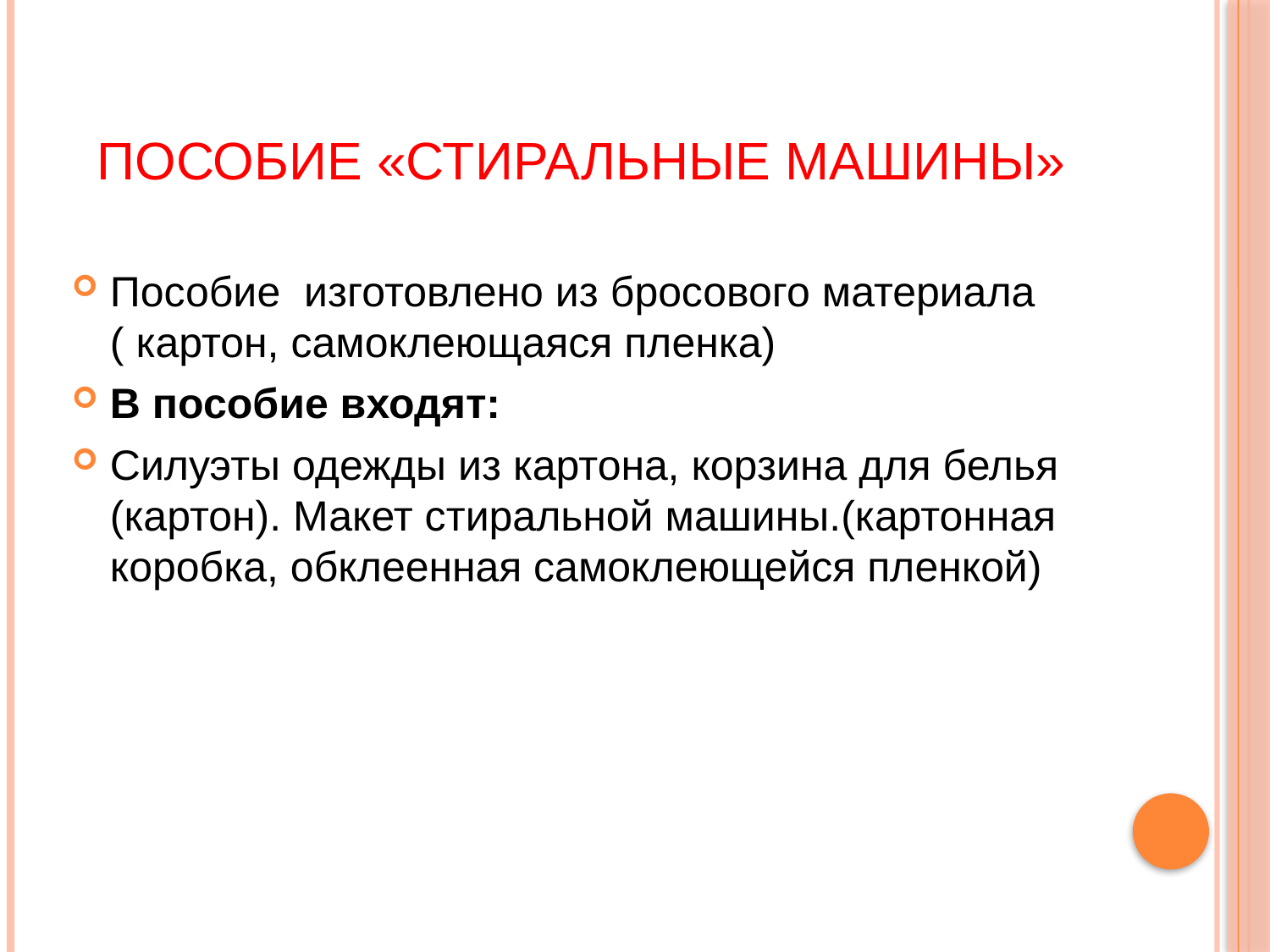

# Пособие «Стиральные машины»
Пособие  изготовлено из бросового материала ( картон, самоклеющаяся пленка)
В пособие входят:
Силуэты одежды из картона, корзина для белья (картон). Макет стиральной машины.(картонная коробка, обклеенная самоклеющейся пленкой)